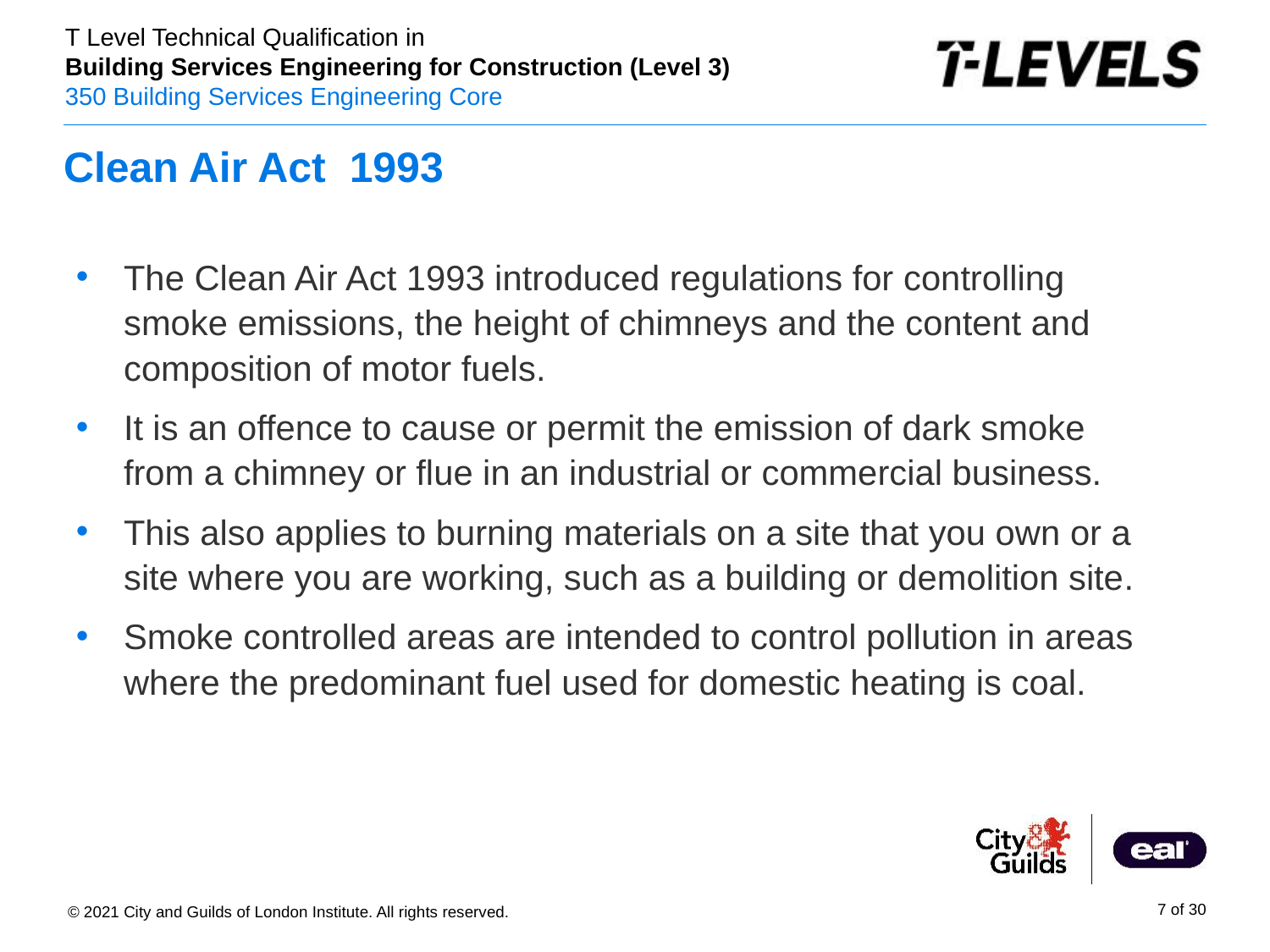

# Clean Air Act  1993
The Clean Air Act 1993 introduced regulations for controlling smoke emissions, the height of chimneys and the content and composition of motor fuels.
It is an offence to cause or permit the emission of dark smoke from a chimney or flue in an industrial or commercial business.
This also applies to burning materials on a site that you own or a site where you are working, such as a building or demolition site.
Smoke controlled areas are intended to control pollution in areas where the predominant fuel used for domestic heating is coal.